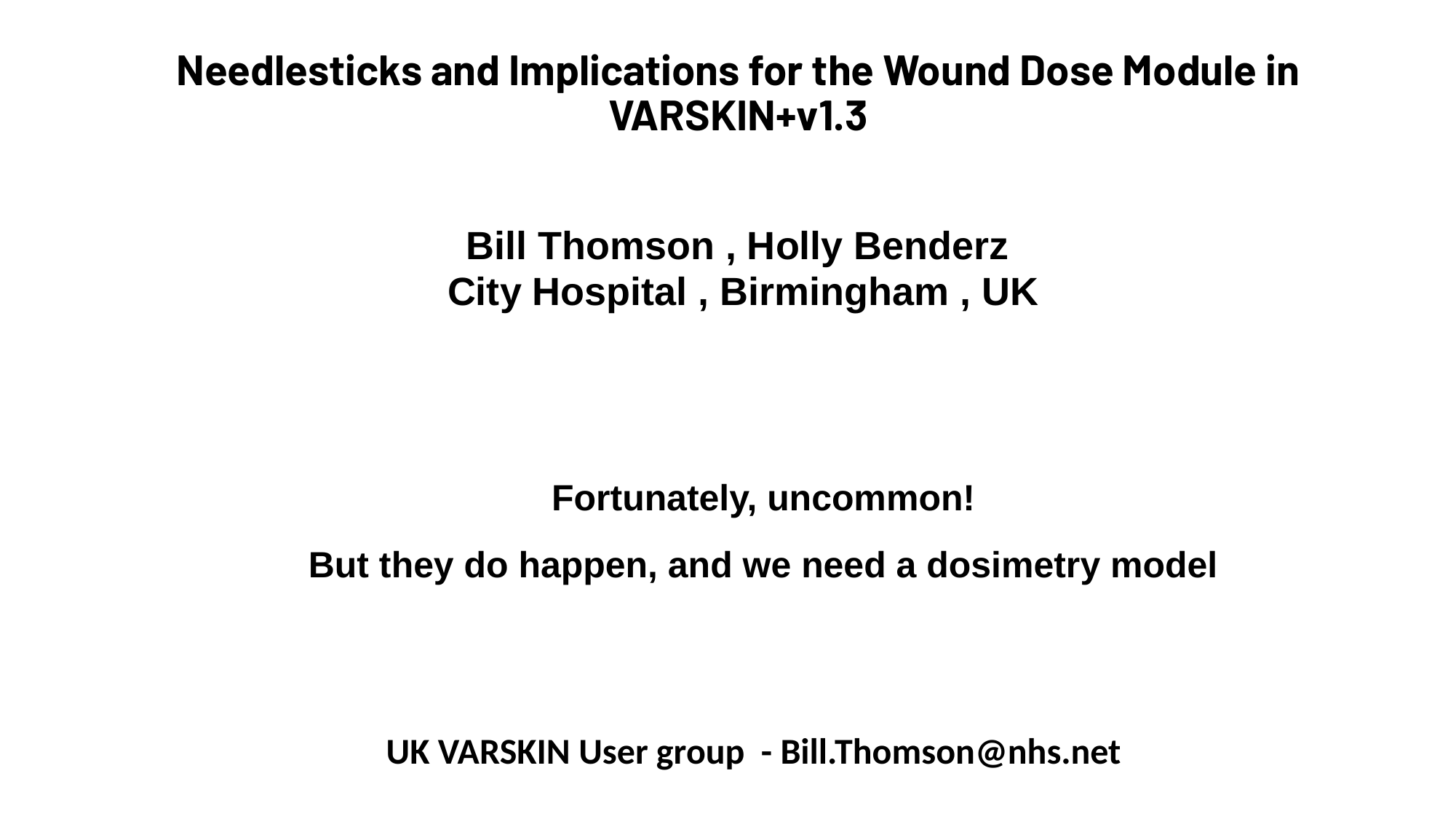

# Needlesticks and Implications for the Wound Dose Module in VARSKIN+v1.3
Bill Thomson , Holly Benderz
 City Hospital , Birmingham , UK

Fortunately, uncommon!
But they do happen, and we need a dosimetry model

UK VARSKIN User group  - Bill.Thomson@nhs.net